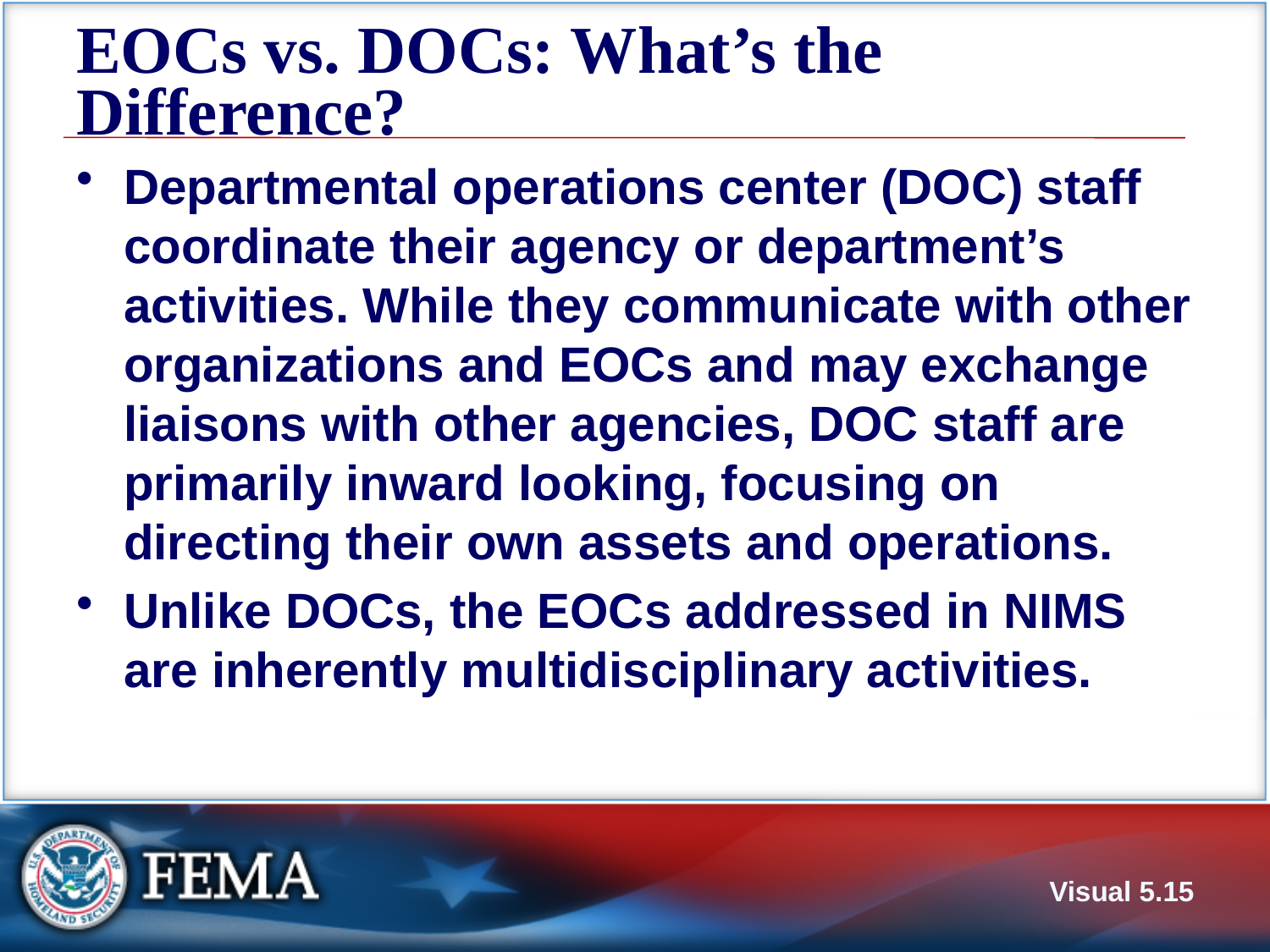

# EOCs vs. DOCs: What’s the Difference?
Departmental operations center (DOC) staff coordinate their agency or department’s activities. While they communicate with other organizations and EOCs and may exchange liaisons with other agencies, DOC staff are primarily inward looking, focusing on directing their own assets and operations.
Unlike DOCs, the EOCs addressed in NIMS are inherently multidisciplinary activities.
Visual 5.15